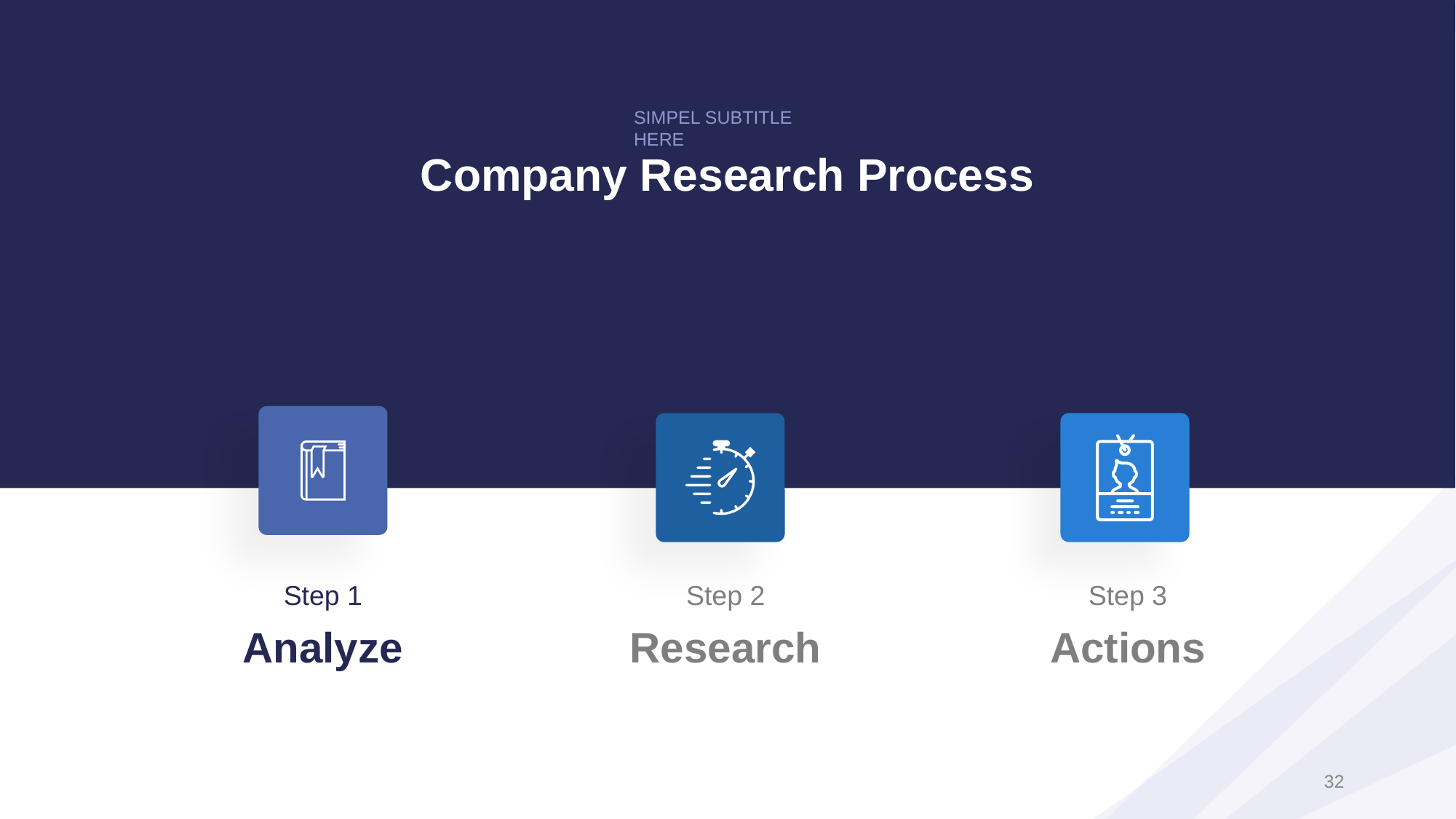

SIMPEL SUBTITLE HERE
# Company Research Process

Step 1
Analyze
Step 2
Research
Step 3
Actions
32